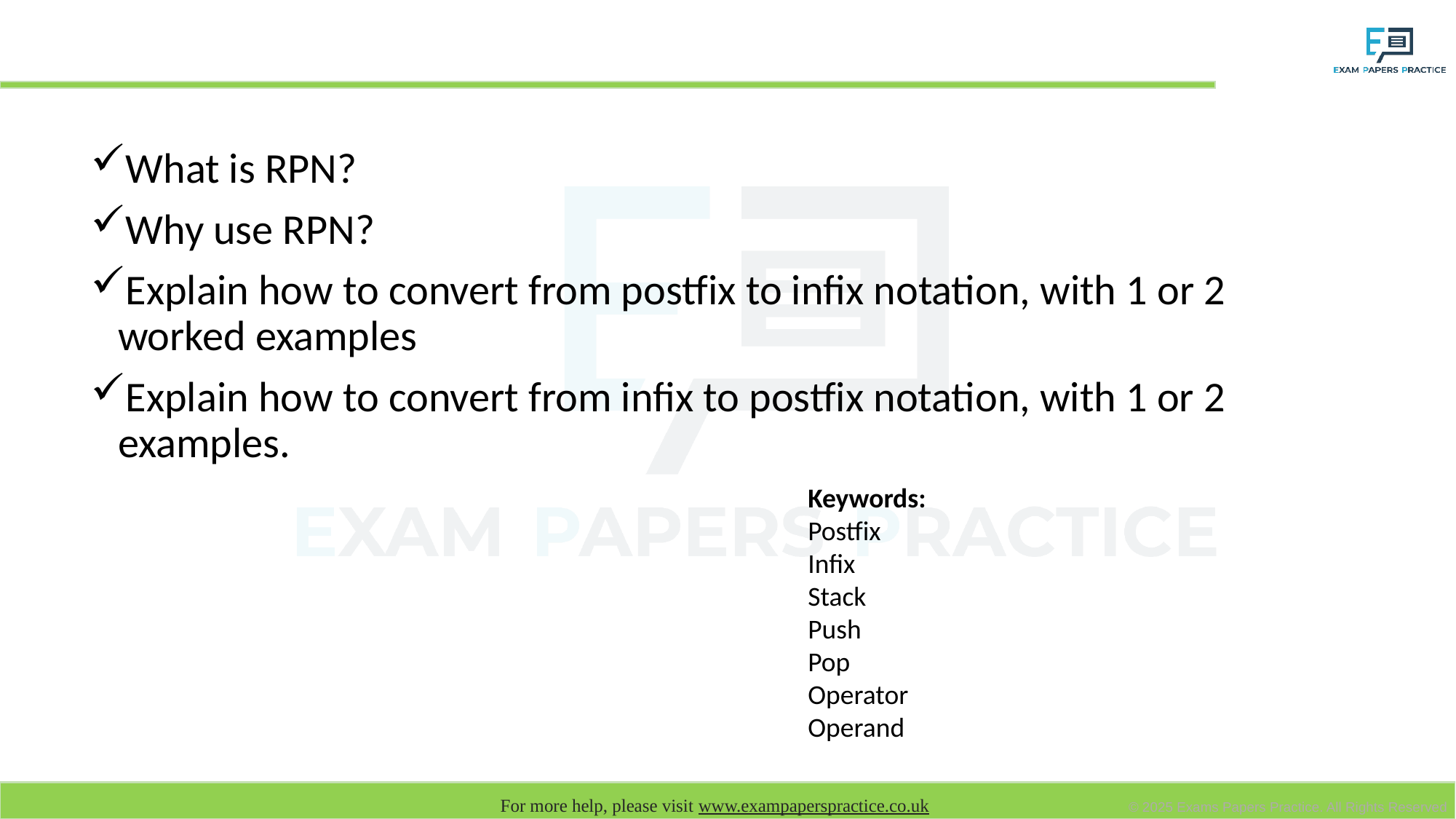

# Homework: Create a 1 page revision guide on RPN
What is RPN?
Why use RPN?
Explain how to convert from postfix to infix notation, with 1 or 2 worked examples
Explain how to convert from infix to postfix notation, with 1 or 2 examples.
Keywords:
Postfix
Infix
Stack
Push
Pop
Operator
Operand